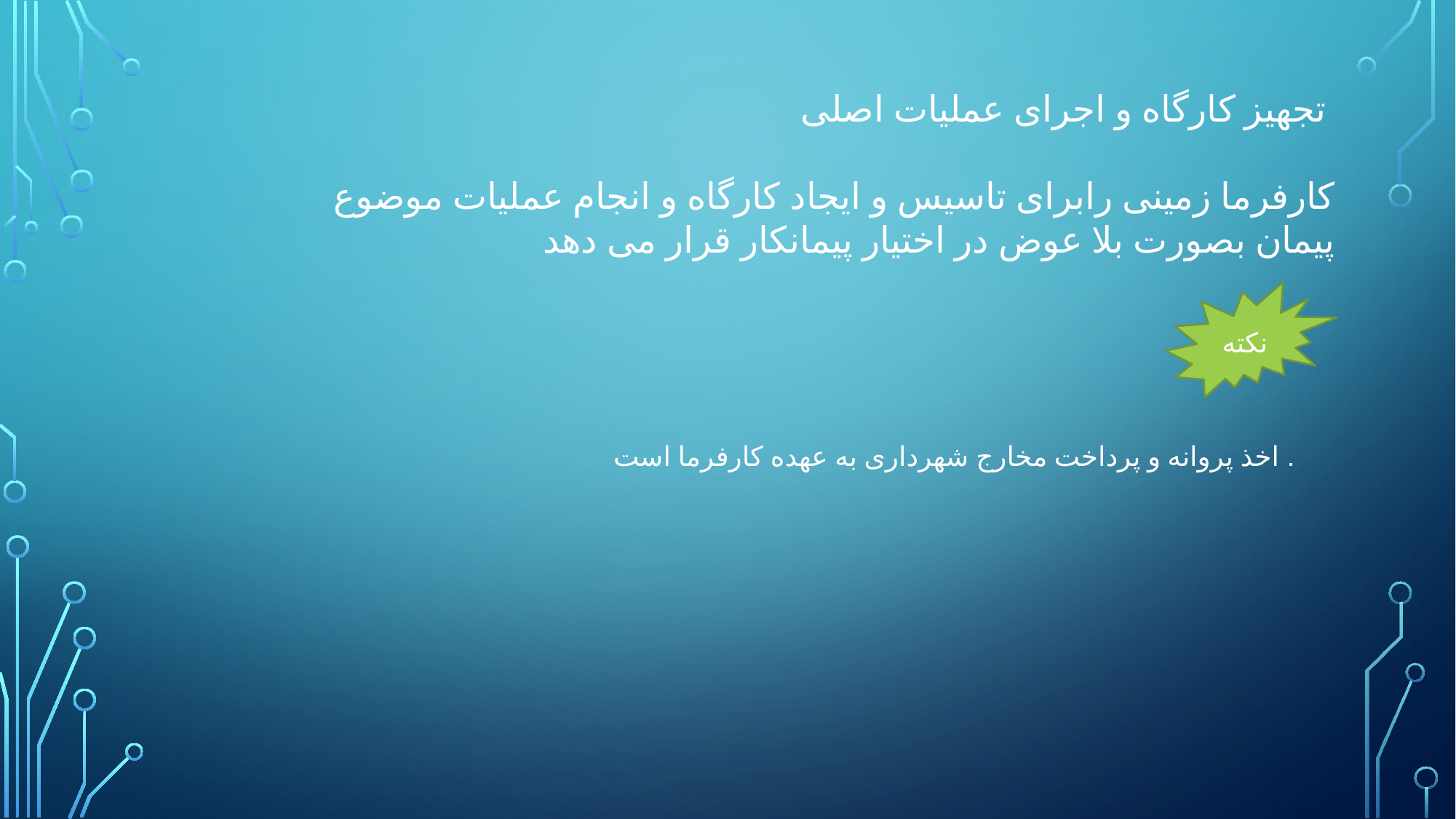

تجهیز کارگاه و اجرای عملیات اصلی

کارفرما زمینی رابرای تاسیس و ایجاد کارگاه و انجام عملیات موضوع پیمان بصورت بلا عوض در اختیار پیمانکار قرار می دهد
نکته
اخذ پروانه و پرداخت مخارج شهرداری به عهده کارفرما است .